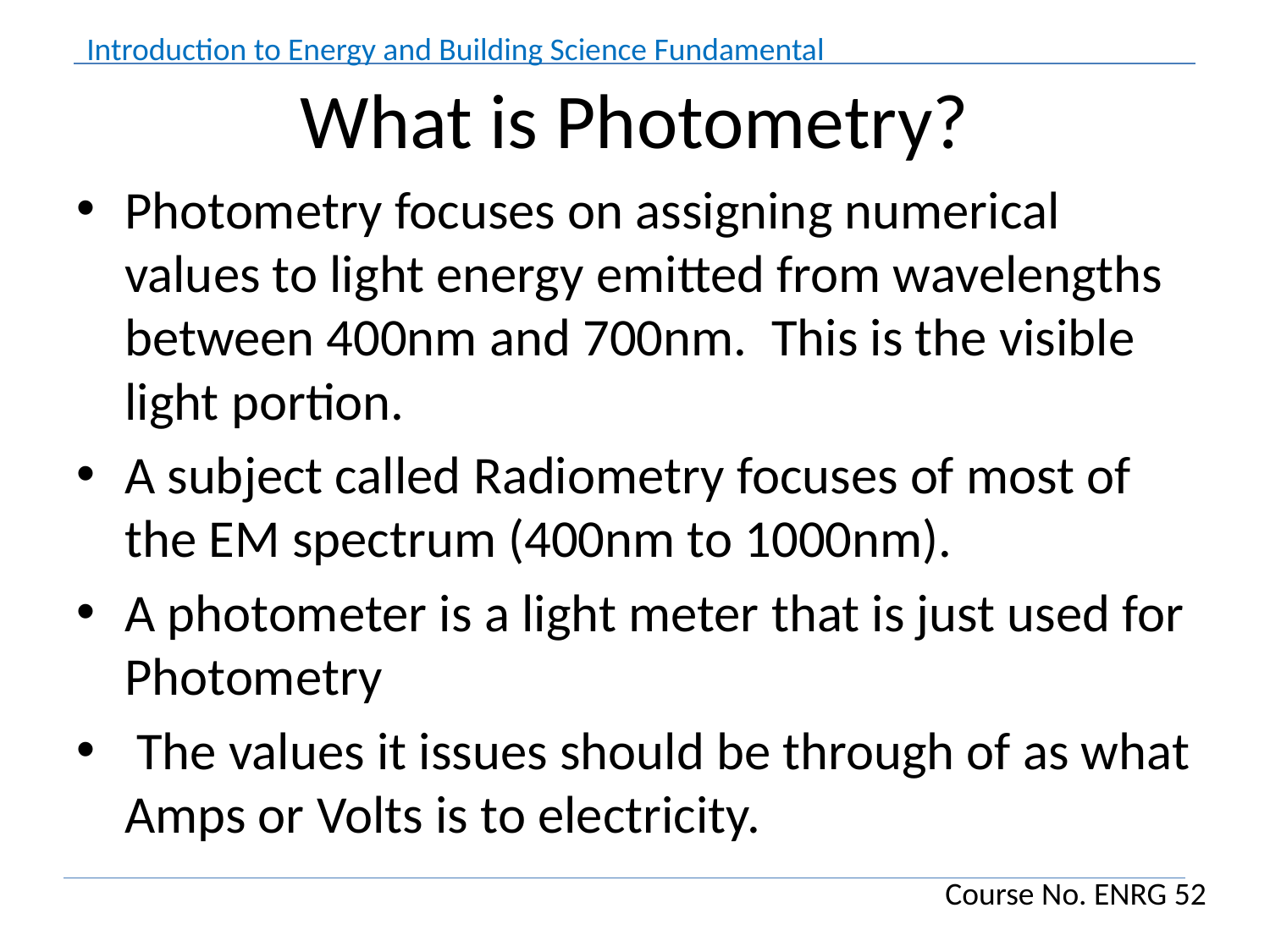

# What is Photometry?
Photometry focuses on assigning numerical values to light energy emitted from wavelengths between 400nm and 700nm.  This is the visible light portion.
A subject called Radiometry focuses of most of the EM spectrum (400nm to 1000nm).
A photometer is a light meter that is just used for Photometry
 The values it issues should be through of as what Amps or Volts is to electricity.